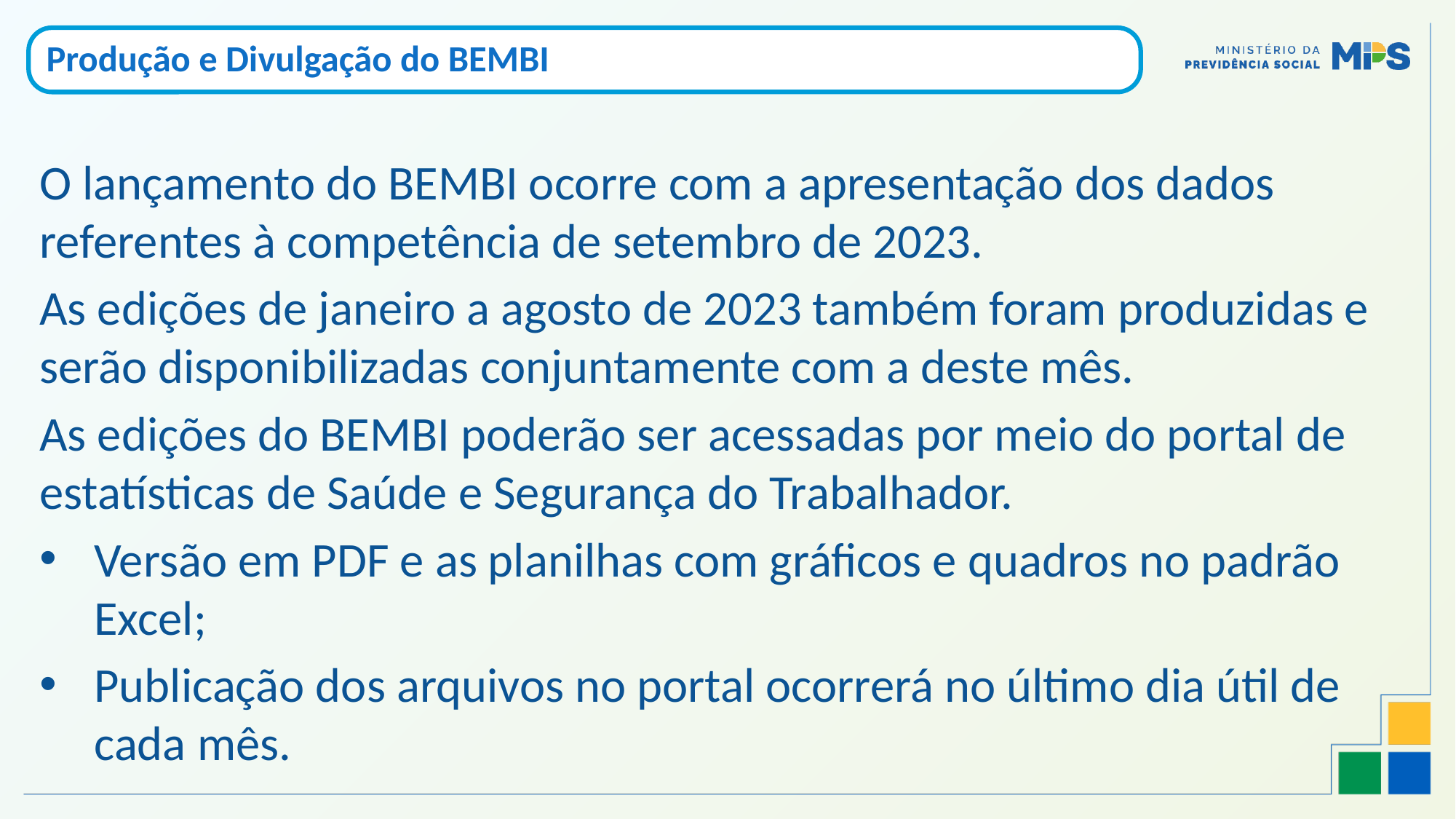

Produção e Divulgação do BEMBI
O lançamento do BEMBI ocorre com a apresentação dos dados referentes à competência de setembro de 2023.
As edições de janeiro a agosto de 2023 também foram produzidas e serão disponibilizadas conjuntamente com a deste mês.
As edições do BEMBI poderão ser acessadas por meio do portal de estatísticas de Saúde e Segurança do Trabalhador.
Versão em PDF e as planilhas com gráficos e quadros no padrão Excel;
Publicação dos arquivos no portal ocorrerá no último dia útil de cada mês.